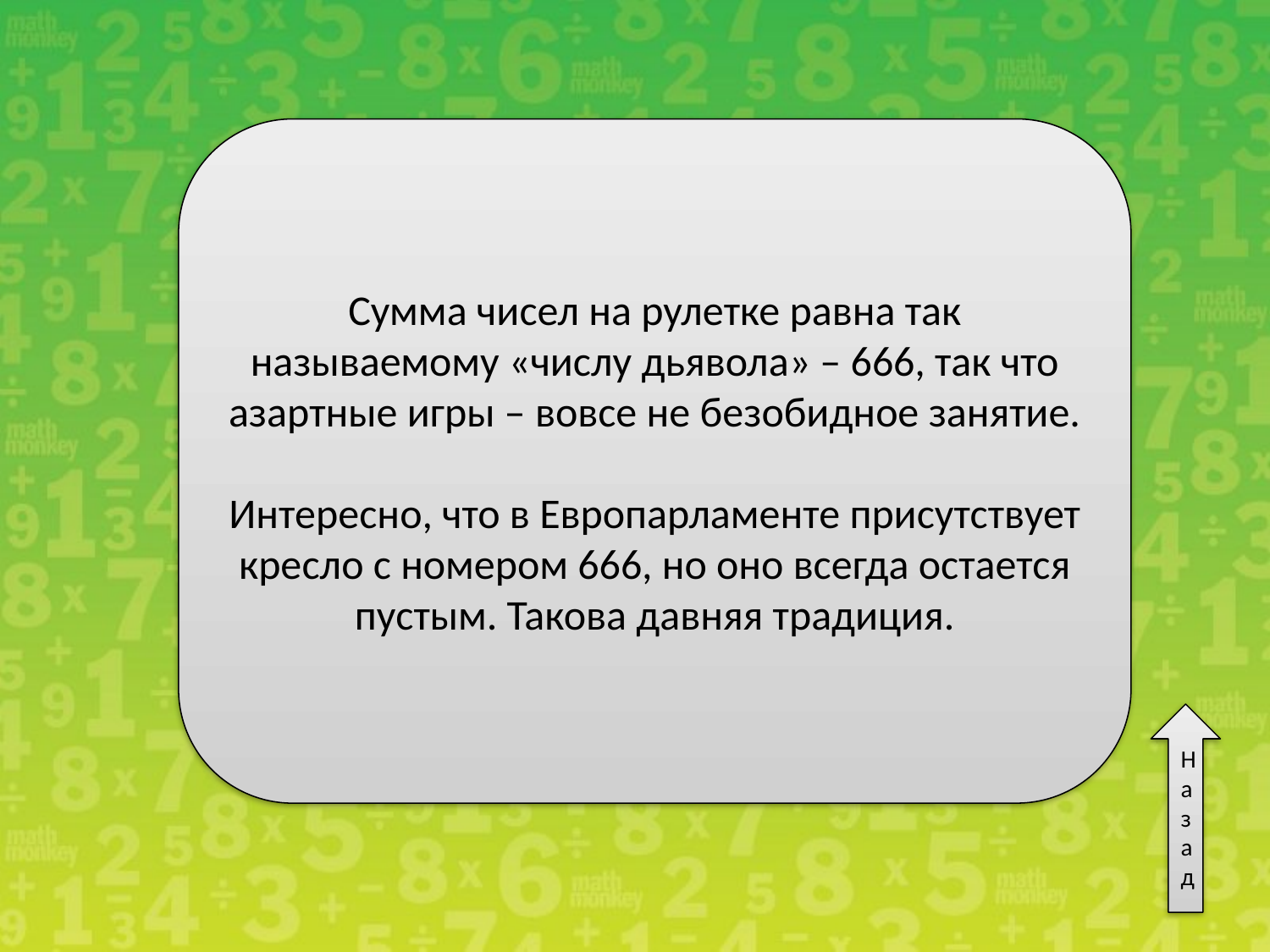

Сумма чисел на рулетке равна так называемому «числу дьявола» – 666, так что азартные игры – вовсе не безобидное занятие.

Интересно, что в Европарламенте присутствует кресло с номером 666, но оно всегда остается пустым. Такова давняя традиция.
Назад